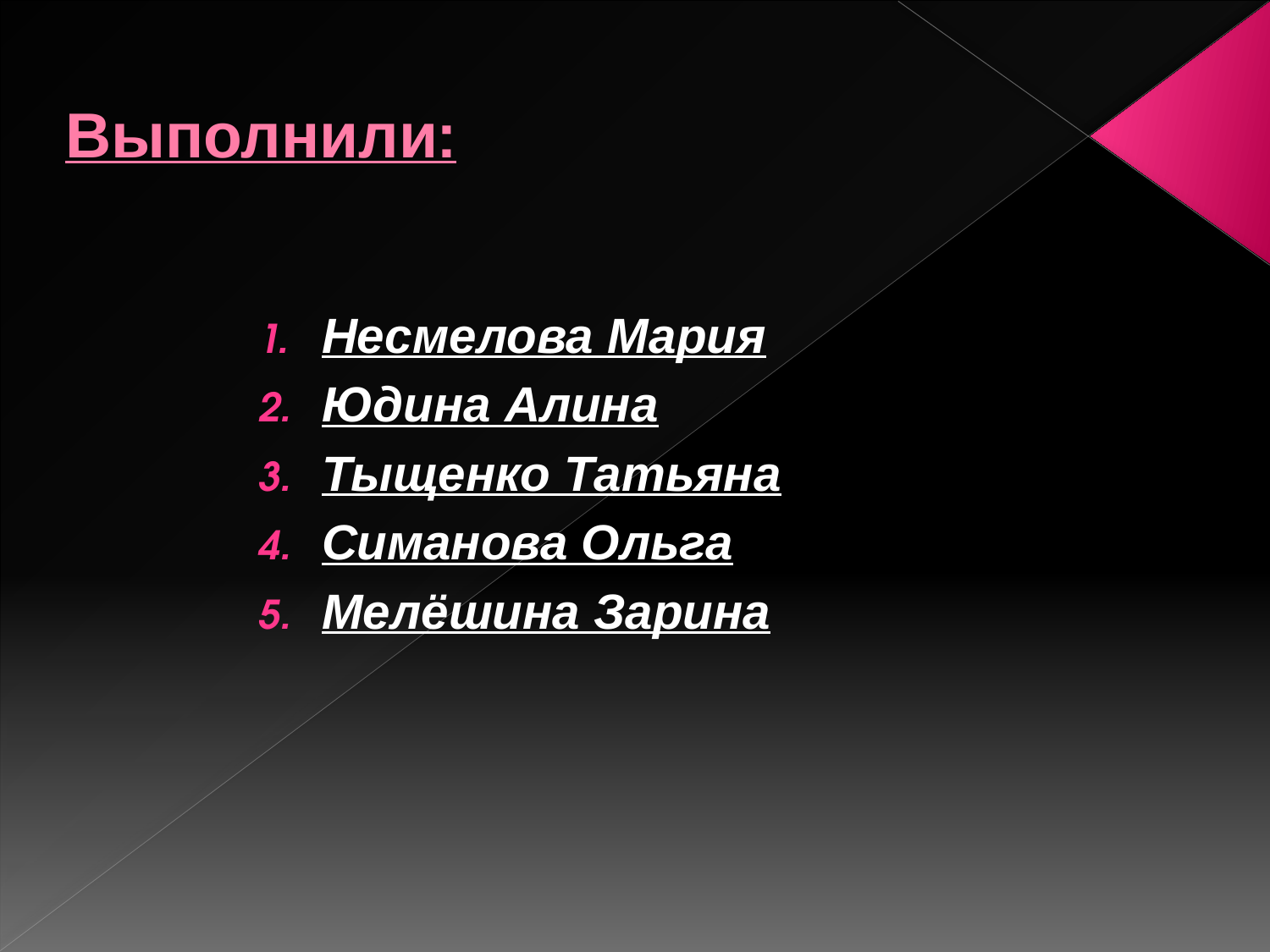

# Выполнили:
Несмелова Мария
Юдина Алина
Тыщенко Татьяна
Симанова Ольга
Мелёшина Зарина